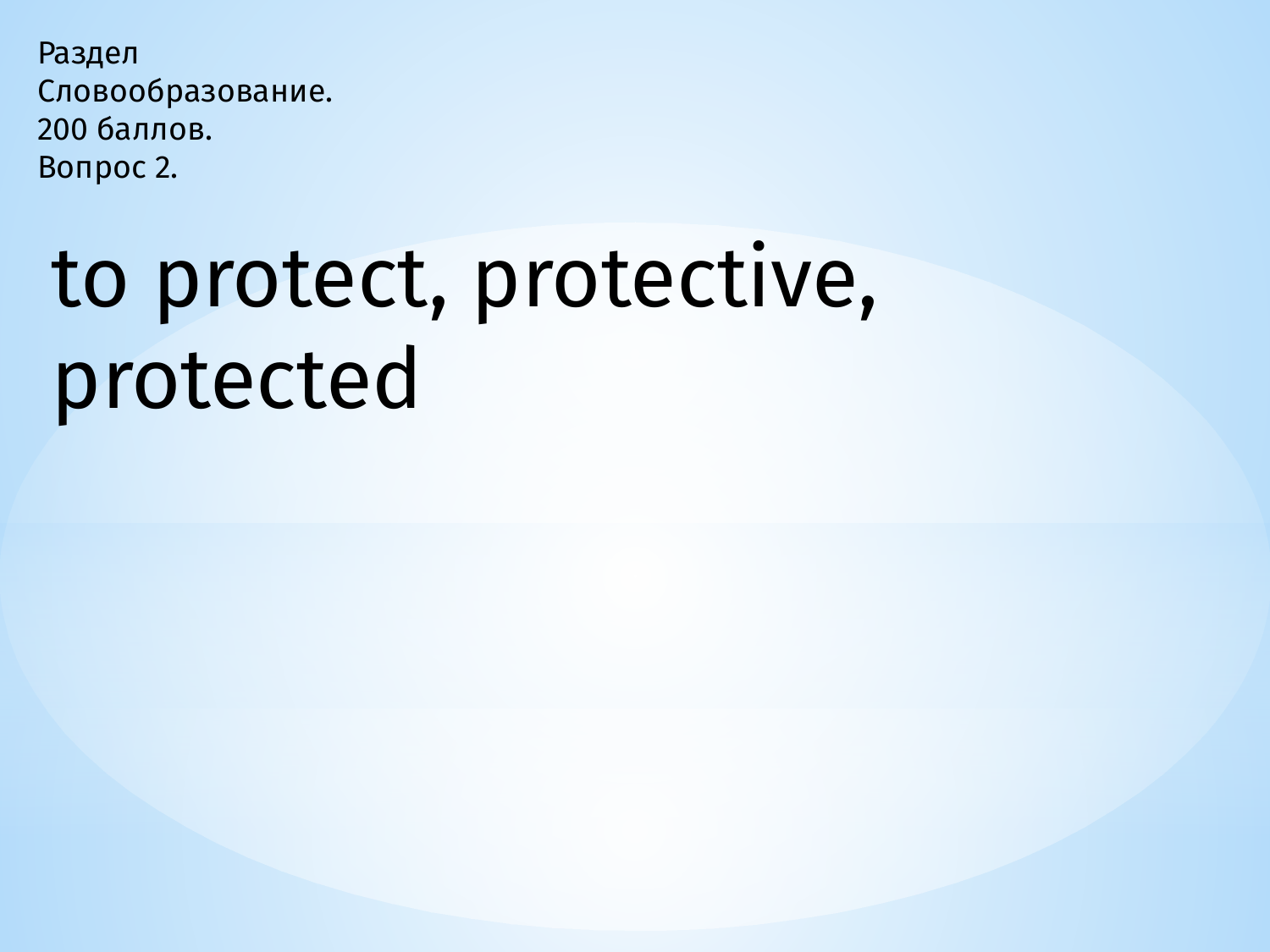

Раздел
Словообразование.
200 баллов.
Вопрос 2.
to protect, protective, protected